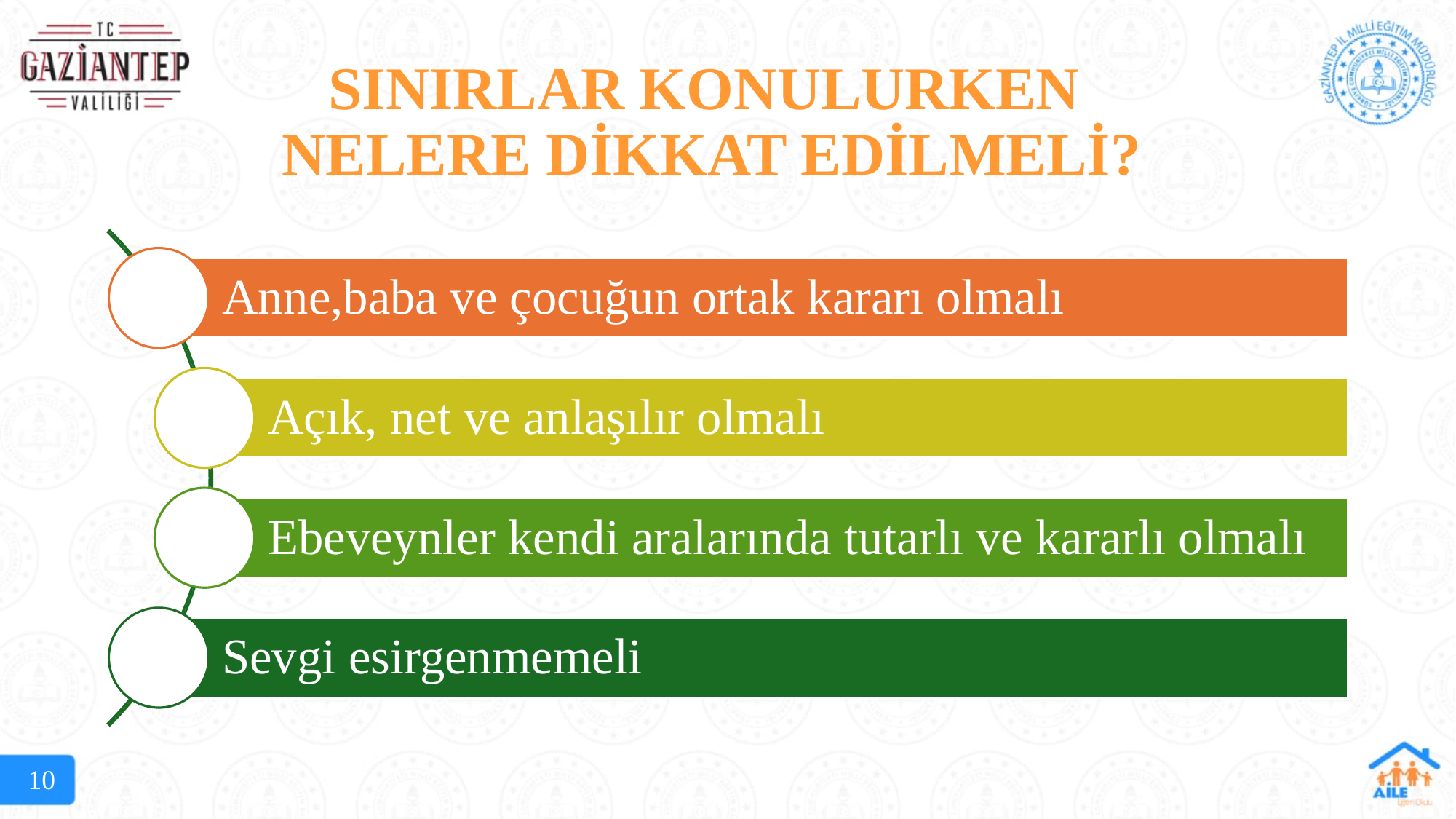

# SINIRLAR KONULURKEN NELERE DİKKAT EDİLMELİ?
Anne,baba ve çocuğun ortak kararı olmalı
Açık, net ve anlaşılır olmalı
Ebeveynler kendi aralarında tutarlı ve kararlı olmalı
Sevgi esirgenmemeli
10